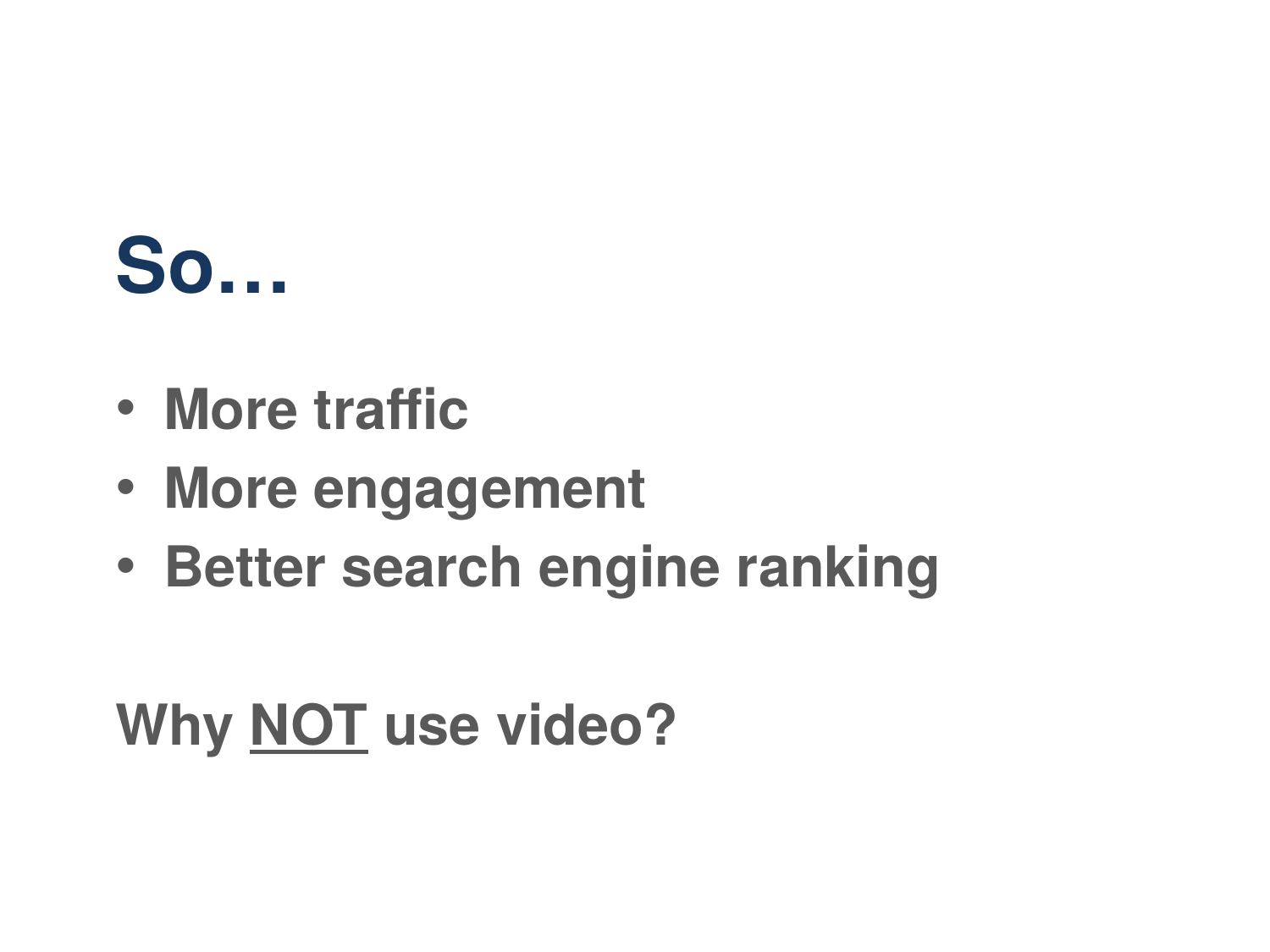

# So…
More traffic
More engagement
Better search engine ranking

Why NOT use video?